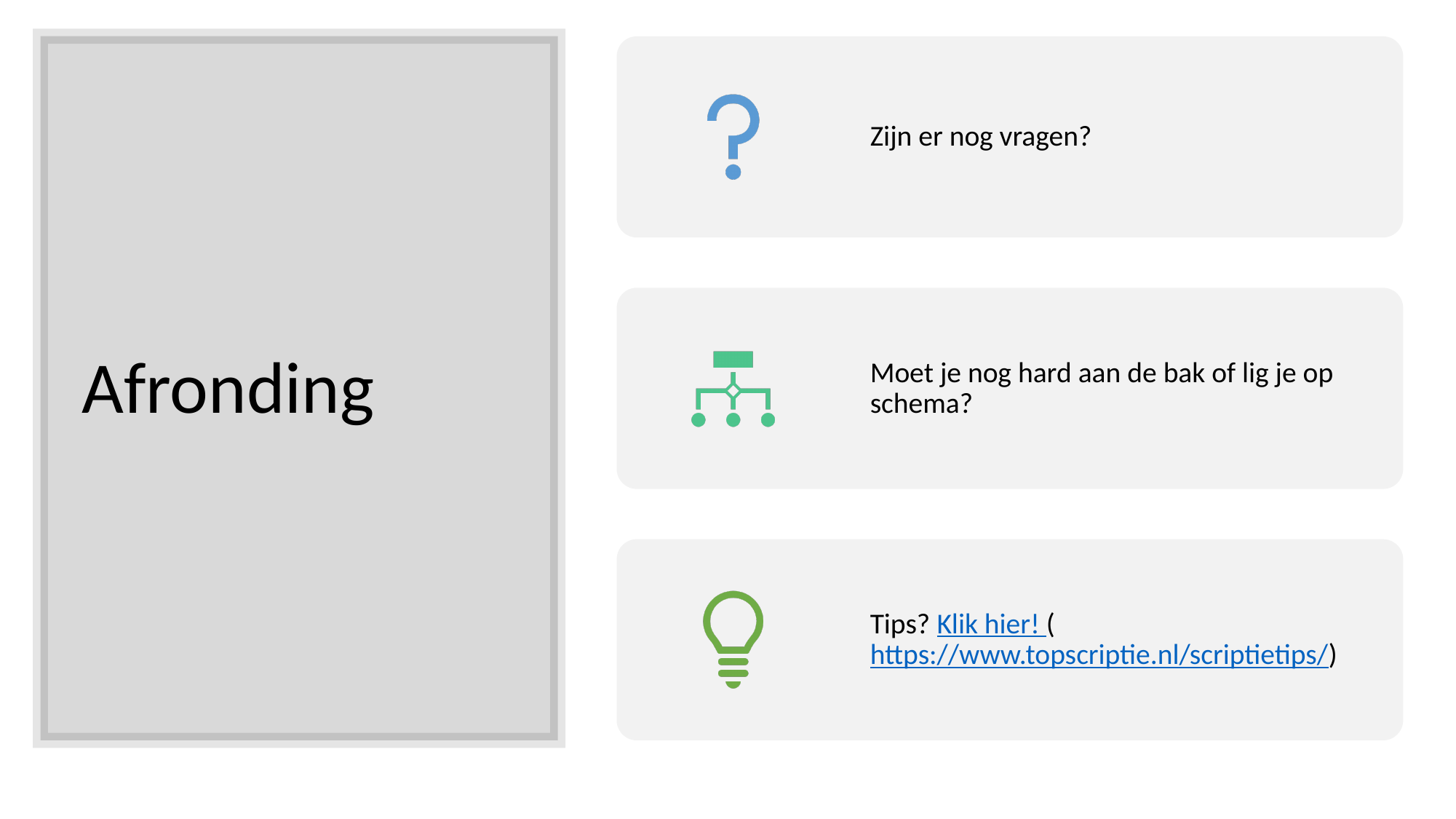

Zijn er nog vragen?
Moet je nog hard aan de bak of lig je op schema?
Tips? Klik hier! (https://www.topscriptie.nl/scriptietips/)
# Afronding